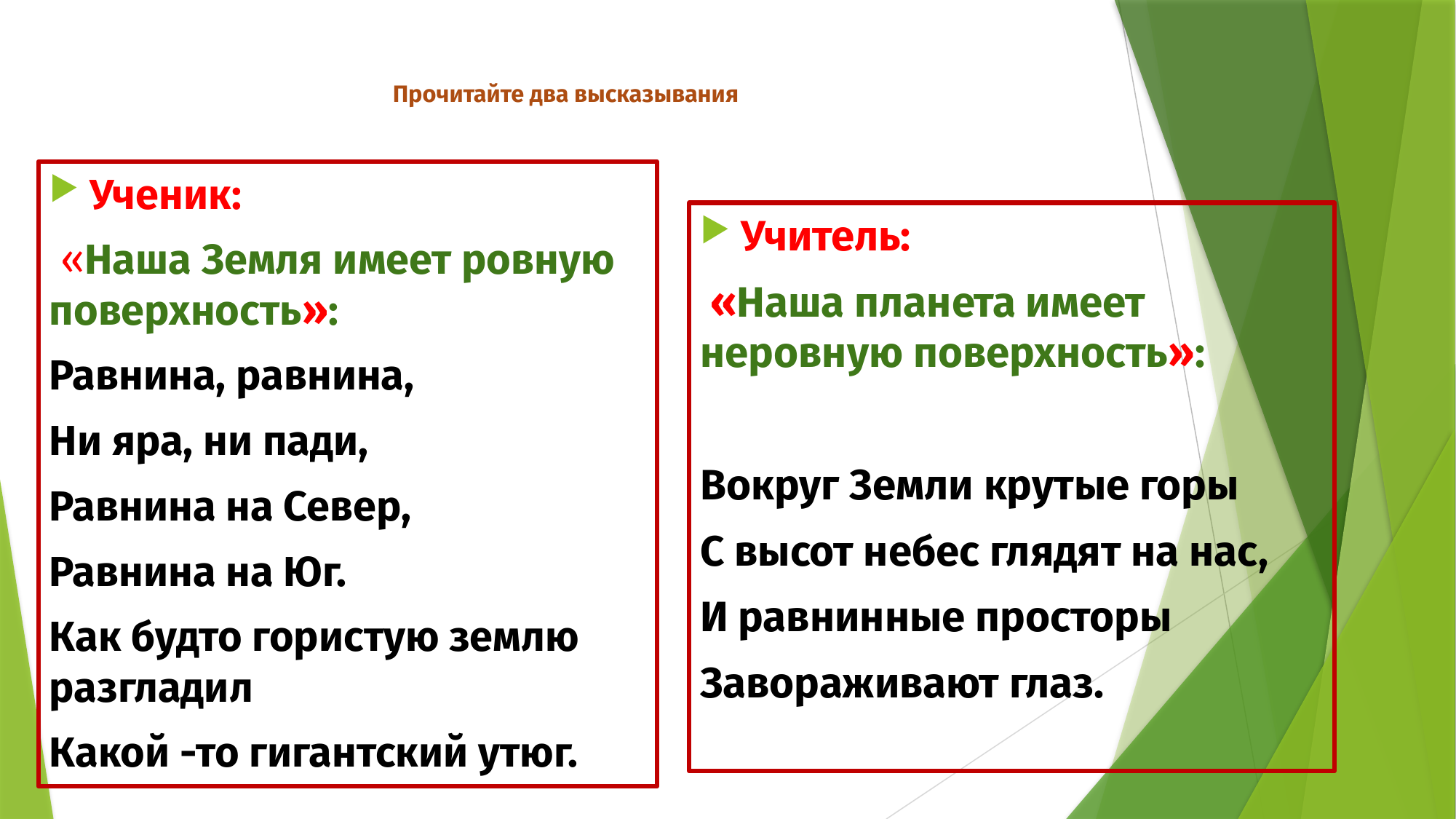

# Прочитайте два высказывания
Ученик:
 «Наша Земля имеет ровную поверхность»:
Равнина, равнина,
Ни яра, ни пади,
Равнина на Север,
Равнина на Юг.
Как будто гористую землю разгладил
Какой -то гигантский утюг.

Учитель:
 «Наша планета имеет неровную поверхность»:

Вокруг Земли крутые горы
С высот небес глядят на нас,
И равнинные просторы
Завораживают глаз.